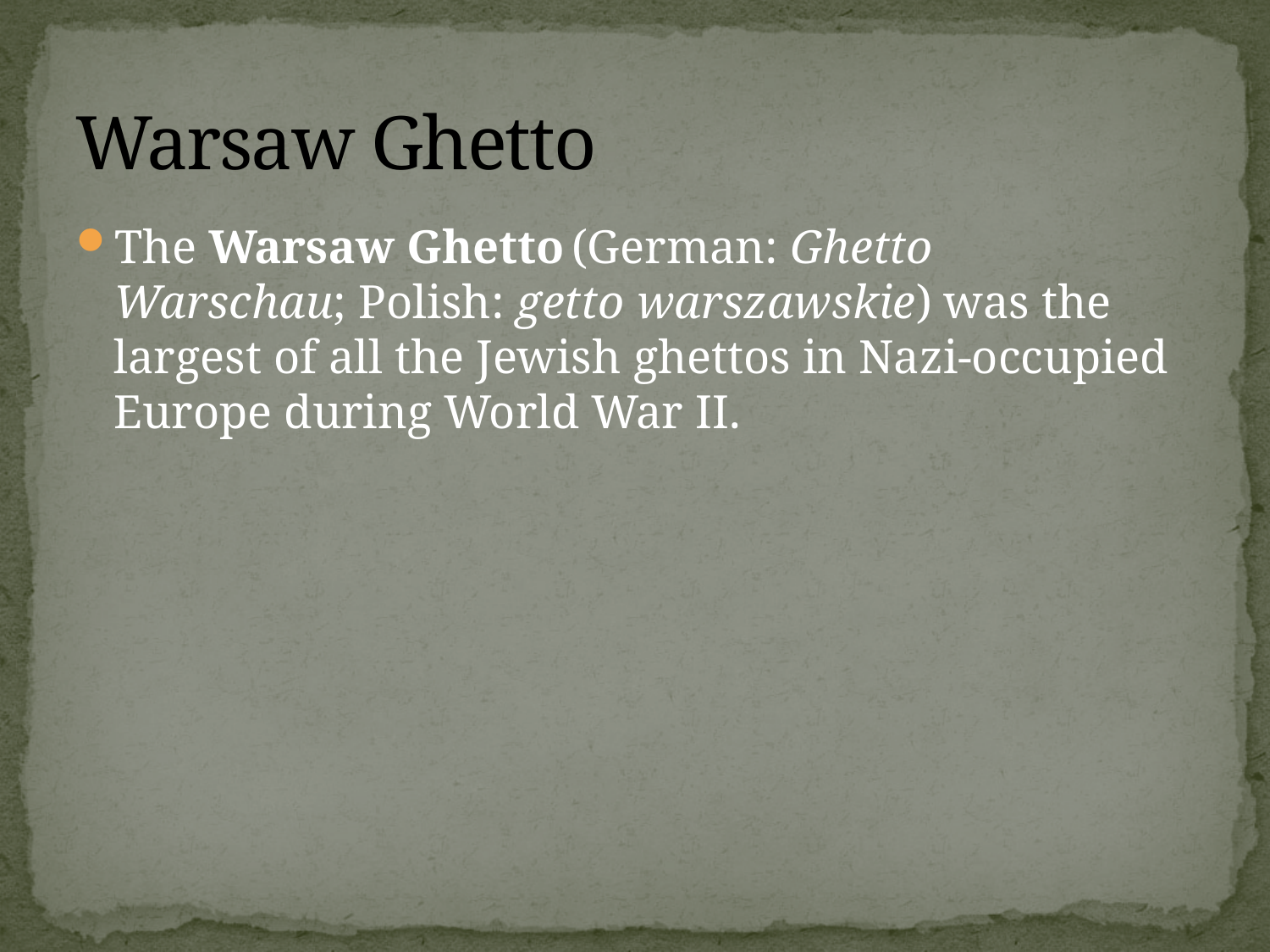

# Warsaw Ghetto
The Warsaw Ghetto (German: Ghetto Warschau; Polish: getto warszawskie) was the largest of all the Jewish ghettos in Nazi-occupied Europe during World War II.